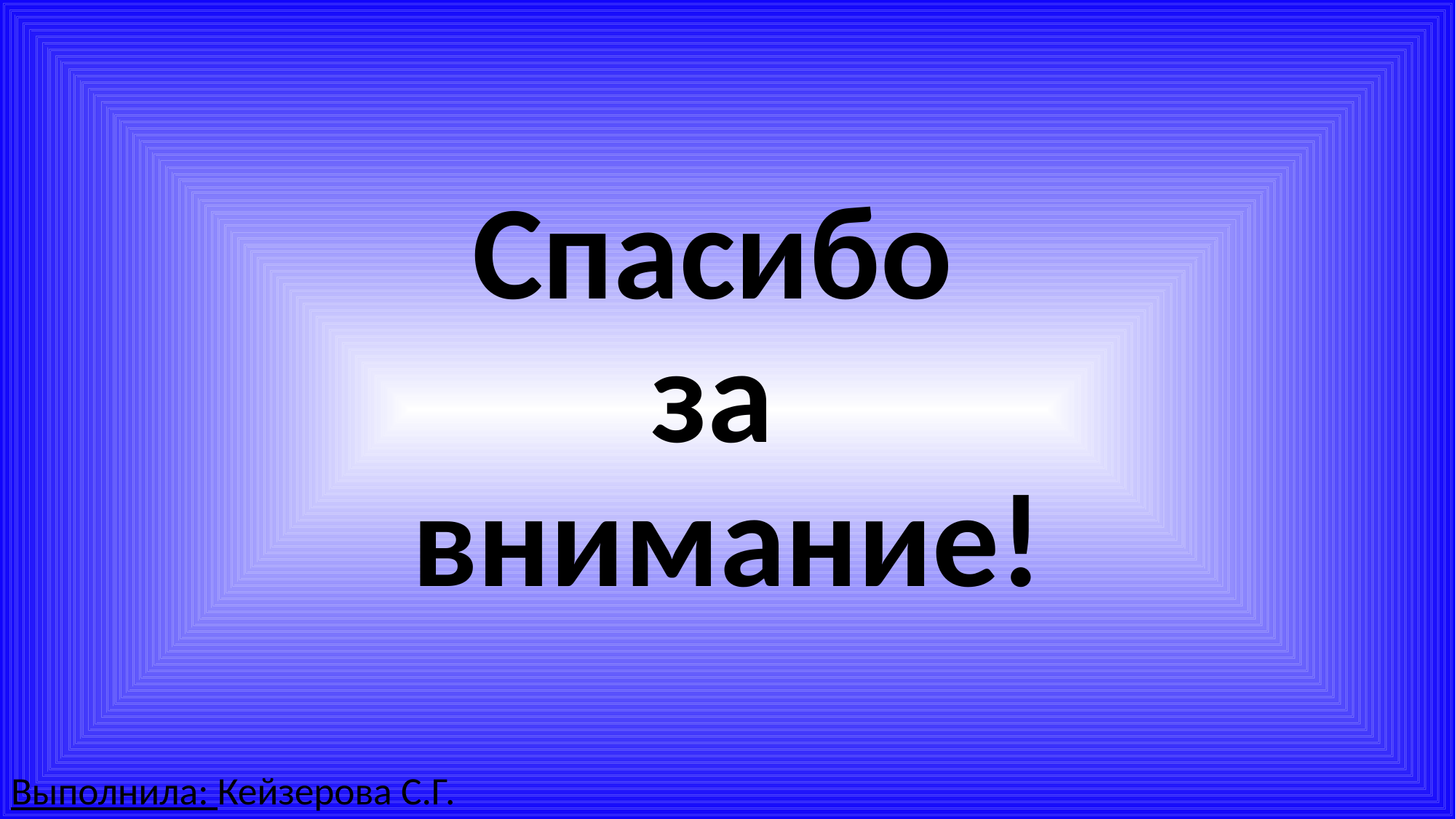

# Спасибо за внимание!
Выполнила: Кейзерова С.Г.